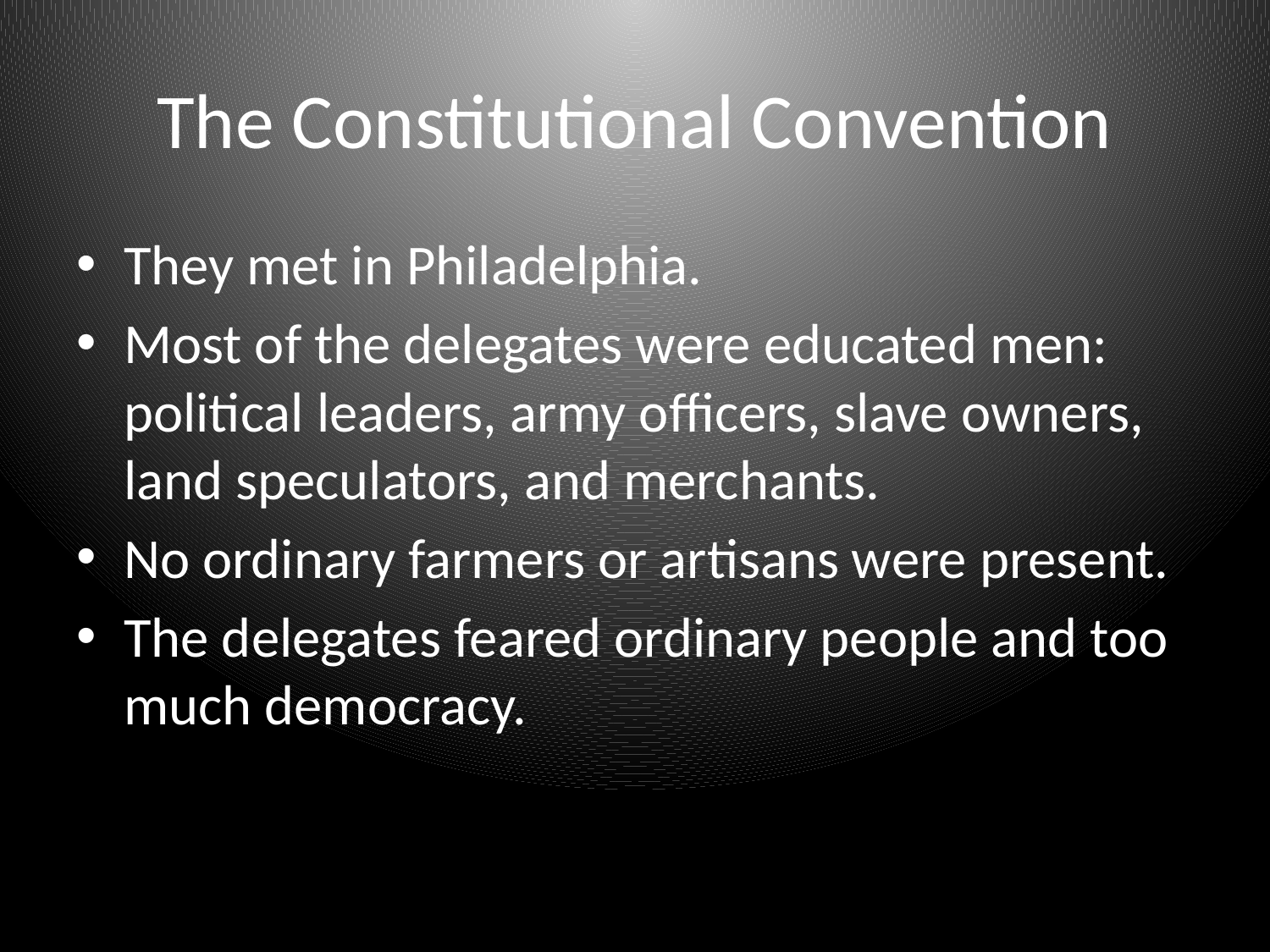

# The Constitutional Convention
They met in Philadelphia.
Most of the delegates were educated men: political leaders, army officers, slave owners, land speculators, and merchants.
No ordinary farmers or artisans were present.
The delegates feared ordinary people and too much democracy.